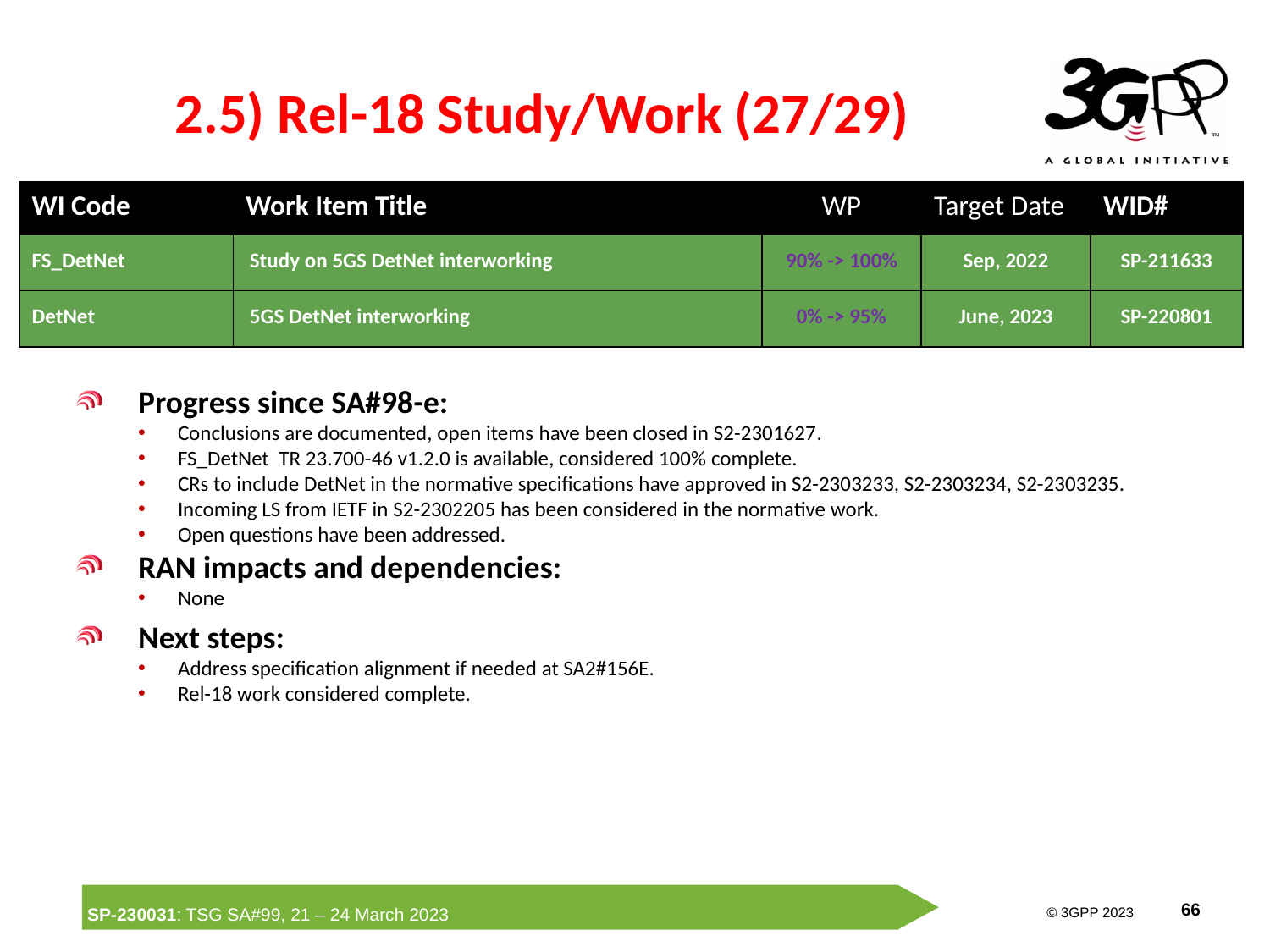

# 2.5) Rel-18 Study/Work (27/29)
| WI Code | Work Item Title | WP | Target Date | WID# |
| --- | --- | --- | --- | --- |
| FS\_DetNet | Study on 5GS DetNet interworking | 90% -> 100% | Sep, 2022 | SP-211633 |
| DetNet | 5GS DetNet interworking | 0% -> 95% | June, 2023 | SP-220801 |
Progress since SA#98-e:
Conclusions are documented, open items have been closed in S2-2301627.
FS_DetNet  TR 23.700-46 v1.2.0 is available, considered 100% complete.
CRs to include DetNet in the normative specifications have approved in S2-2303233, S2-2303234, S2-2303235.
Incoming LS from IETF in S2-2302205 has been considered in the normative work.
Open questions have been addressed.
RAN impacts and dependencies:
None
Next steps:
Address specification alignment if needed at SA2#156E.
Rel-18 work considered complete.